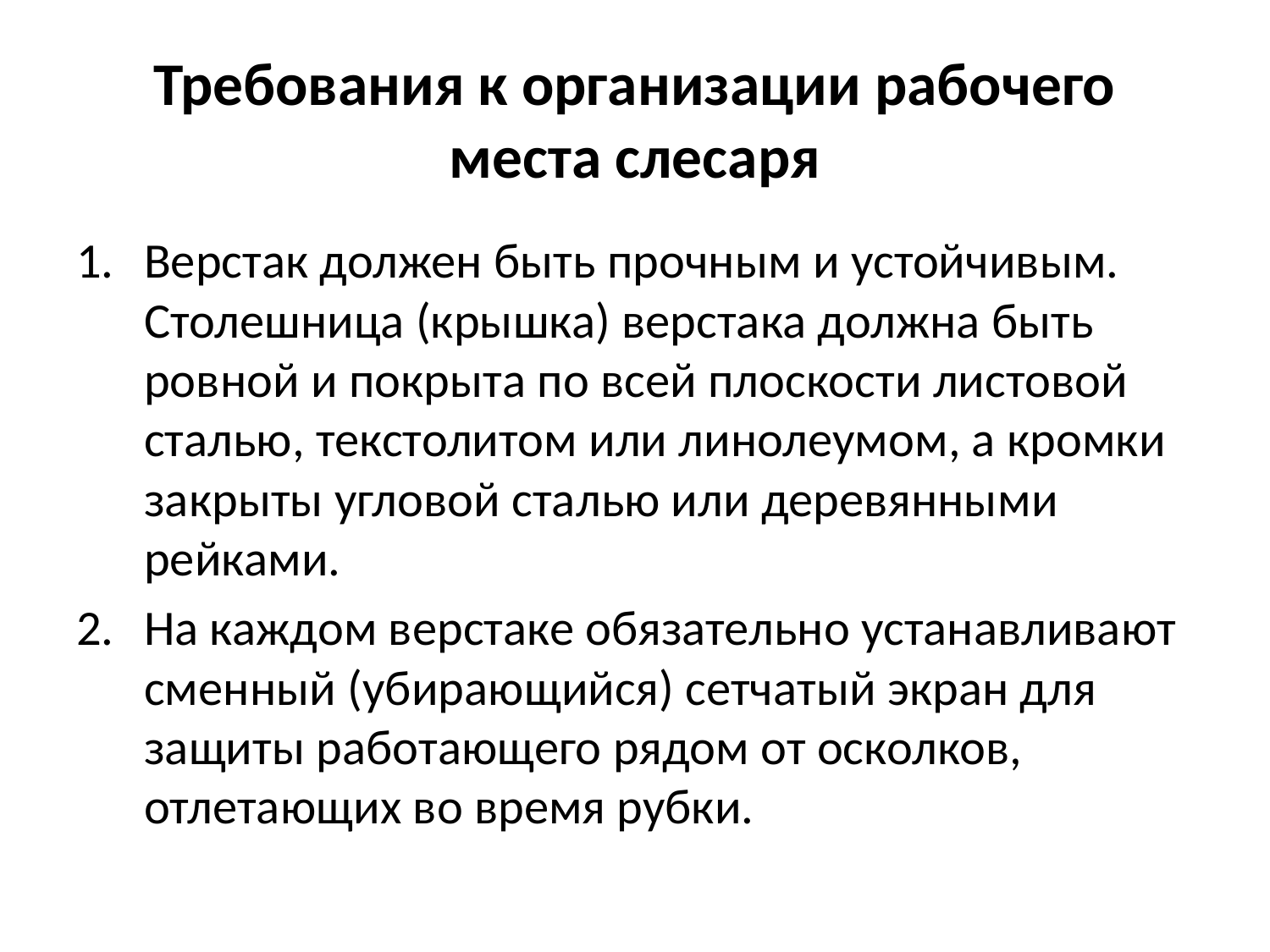

# Требования к организации рабочего места слесаря
Верстак должен быть прочным и устойчивым. Столешница (крышка) верстака должна быть ровной и покрыта по всей плоскости листовой сталью, текстолитом или линолеумом, а кромки закрыты угловой сталью или деревянными рейками.
На каждом верстаке обязательно устанавливают сменный (убирающийся) сетчатый экран для защиты работающего рядом от осколков, отлетающих во время рубки.